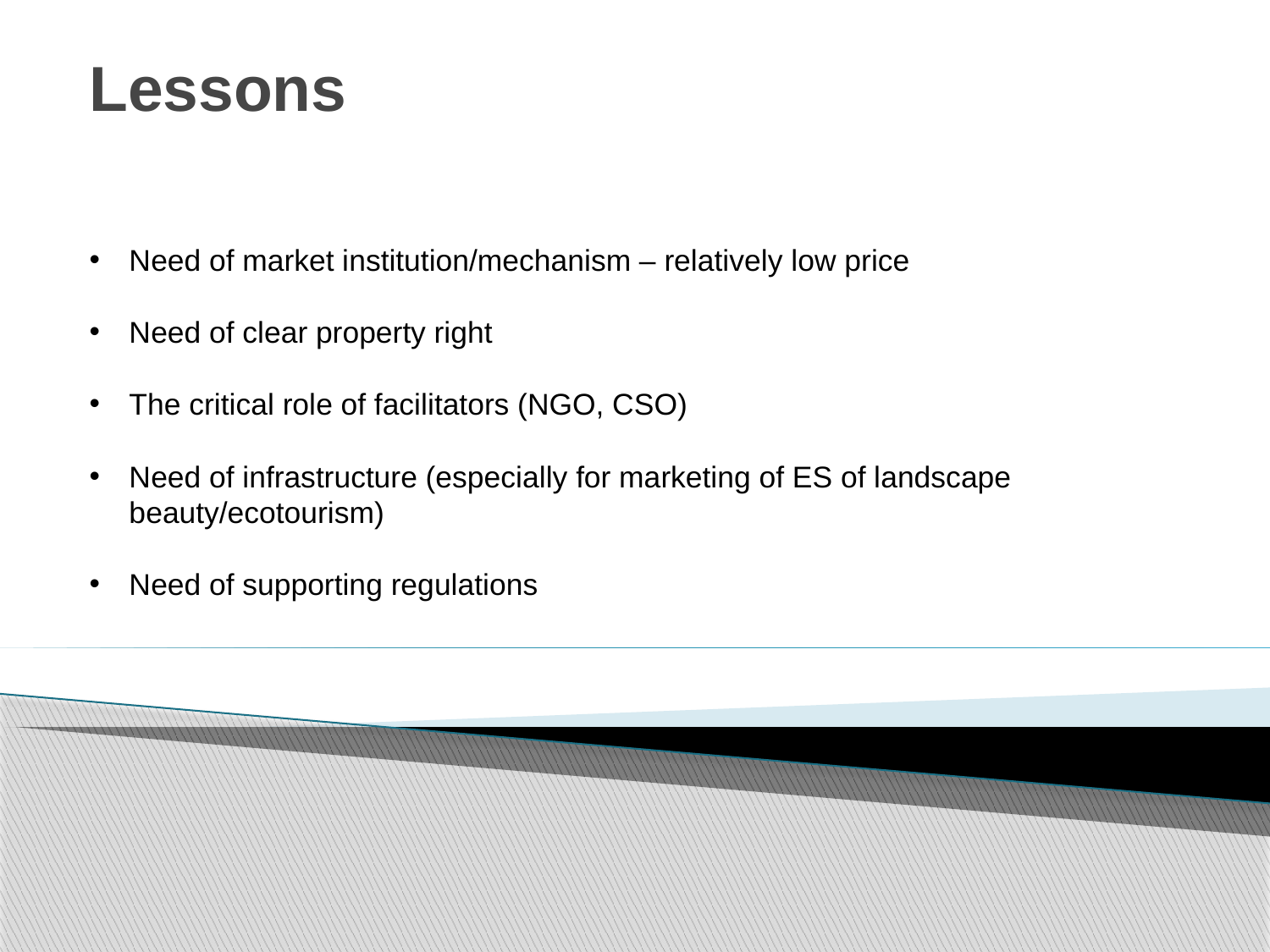

# Lessons

Need of market institution/mechanism – relatively low price

Need of clear property right

The critical role of facilitators (NGO, CSO)

Need of infrastructure (especially for marketing of ES of landscape beauty/ecotourism)

Need of supporting regulations